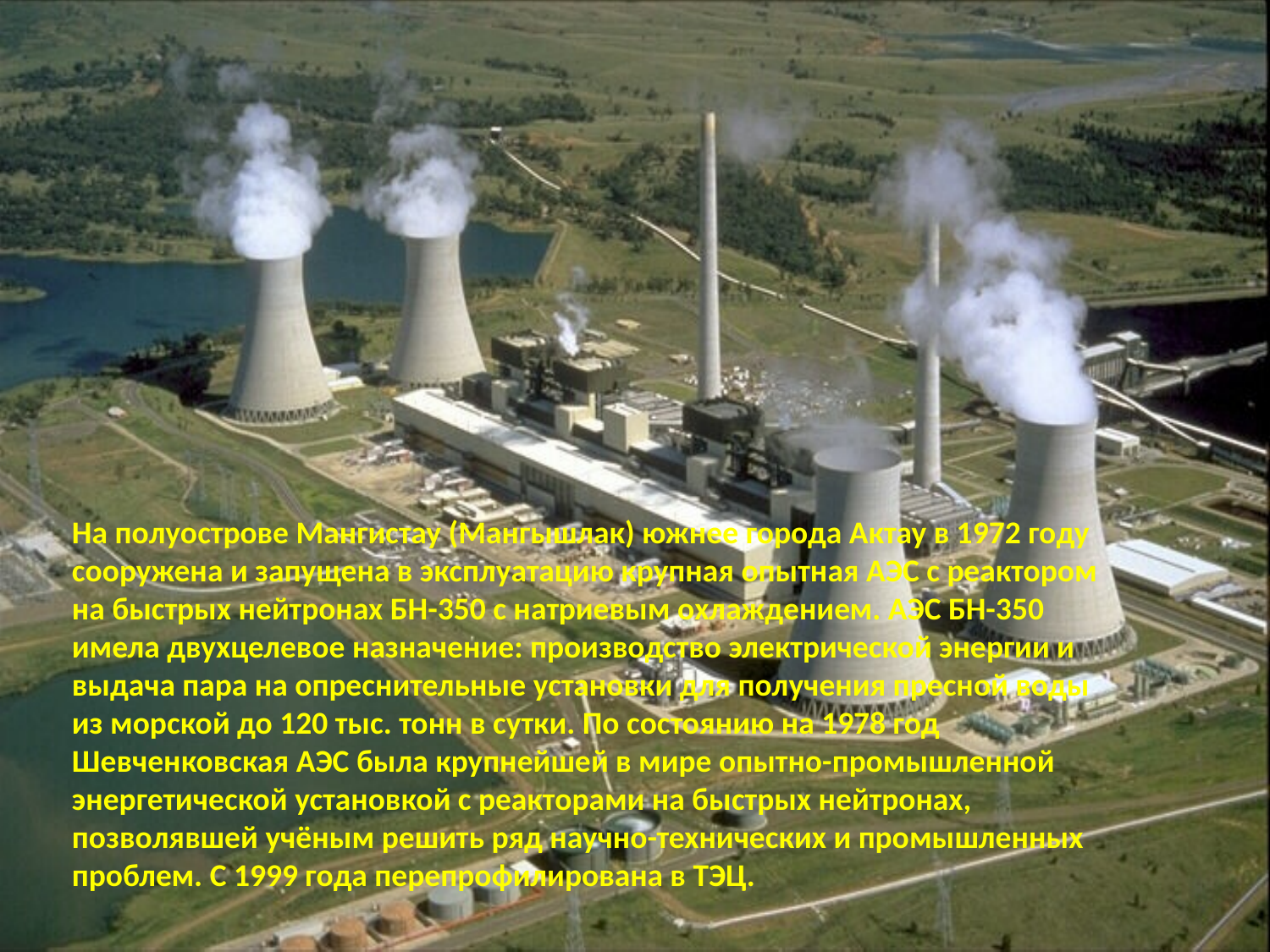

На полуострове Мангистау (Мангышлак) южнее города Актау в 1972 году сооружена и запущена в эксплуатацию крупная опытная АЭС с реактором на быстрых нейтронах БН-350 с натриевым охлаждением. АЭС БН-350 имела двухцелевое назначение: производство электрической энергии и выдача пара на опреснительные установки для получения пресной воды из морской до 120 тыс. тонн в сутки. По состоянию на 1978 год Шевченковская АЭС была крупнейшей в мире опытно-промышленной энергетической установкой с реакторами на быстрых нейтронах, позволявшей учёным решить ряд научно-технических и промышленных проблем. C 1999 года перепрофилирована в ТЭЦ.